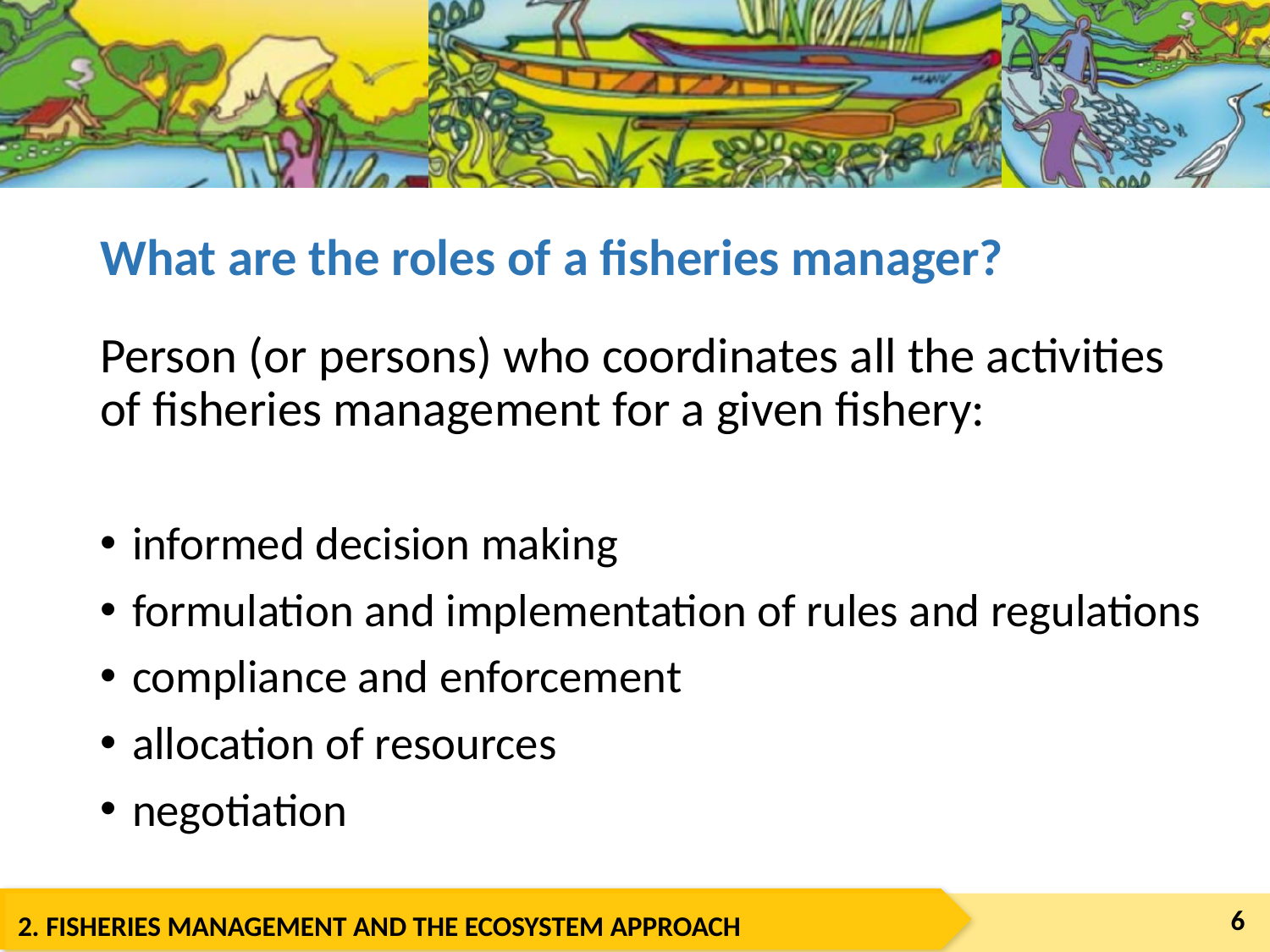

# What are the roles of a fisheries manager?
Person (or persons) who coordinates all the activities of fisheries management for a given fishery:

informed decision making
formulation and implementation of rules and regulations
compliance and enforcement
allocation of resources
negotiation
6